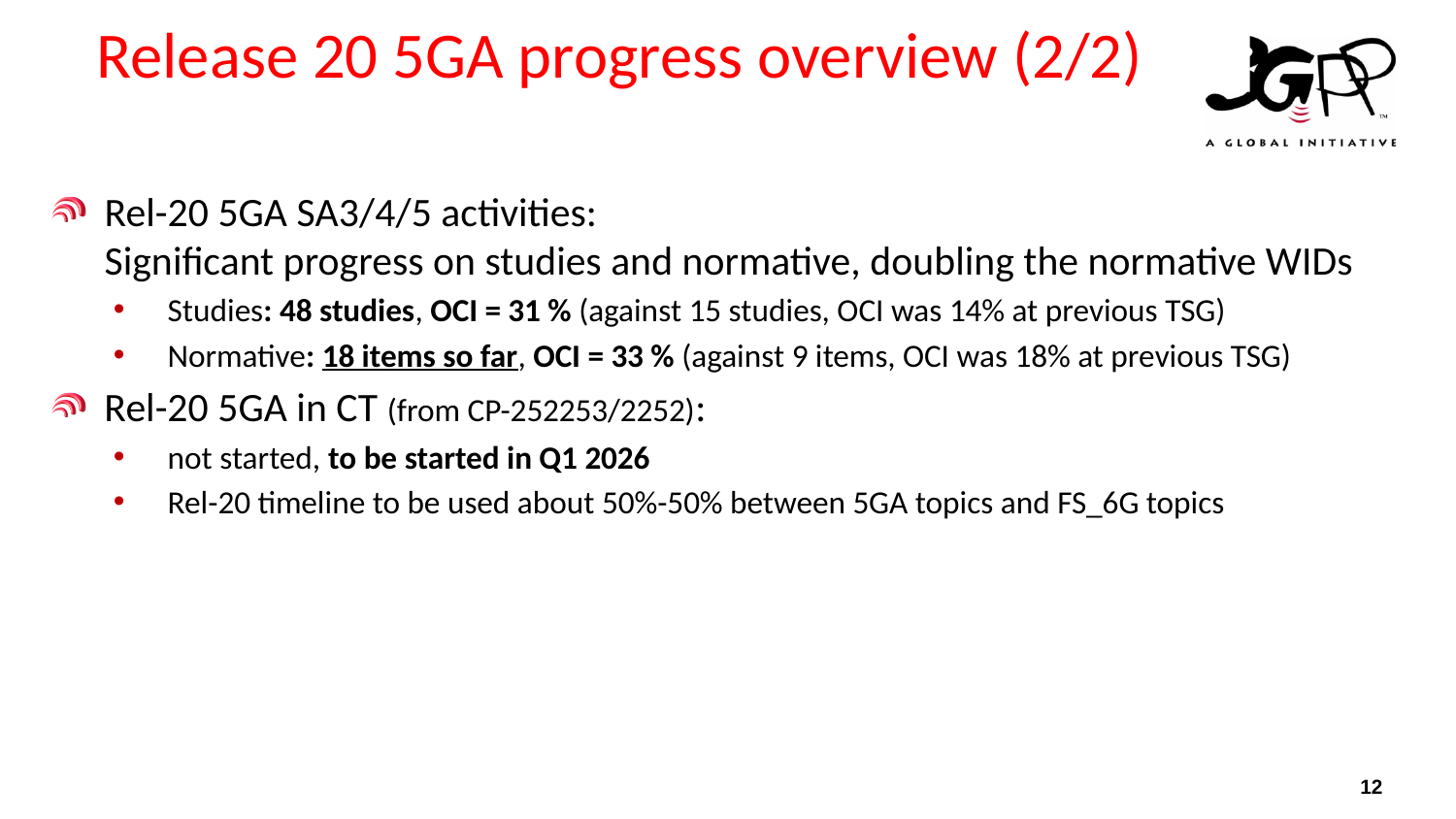

# Release 20 5GA progress overview (2/2)
Rel-20 5GA SA3/4/5 activities:
Significant progress on studies and normative, doubling the normative WIDs
Studies: 48 studies, OCI = 31 % (against 15 studies, OCI was 14% at previous TSG)
Normative: 18 items so far, OCI = 33 % (against 9 items, OCI was 18% at previous TSG)
Rel-20 5GA in CT (from CP-252253/2252):
not started, to be started in Q1 2026
Rel-20 timeline to be used about 50%-50% between 5GA topics and FS_6G topics